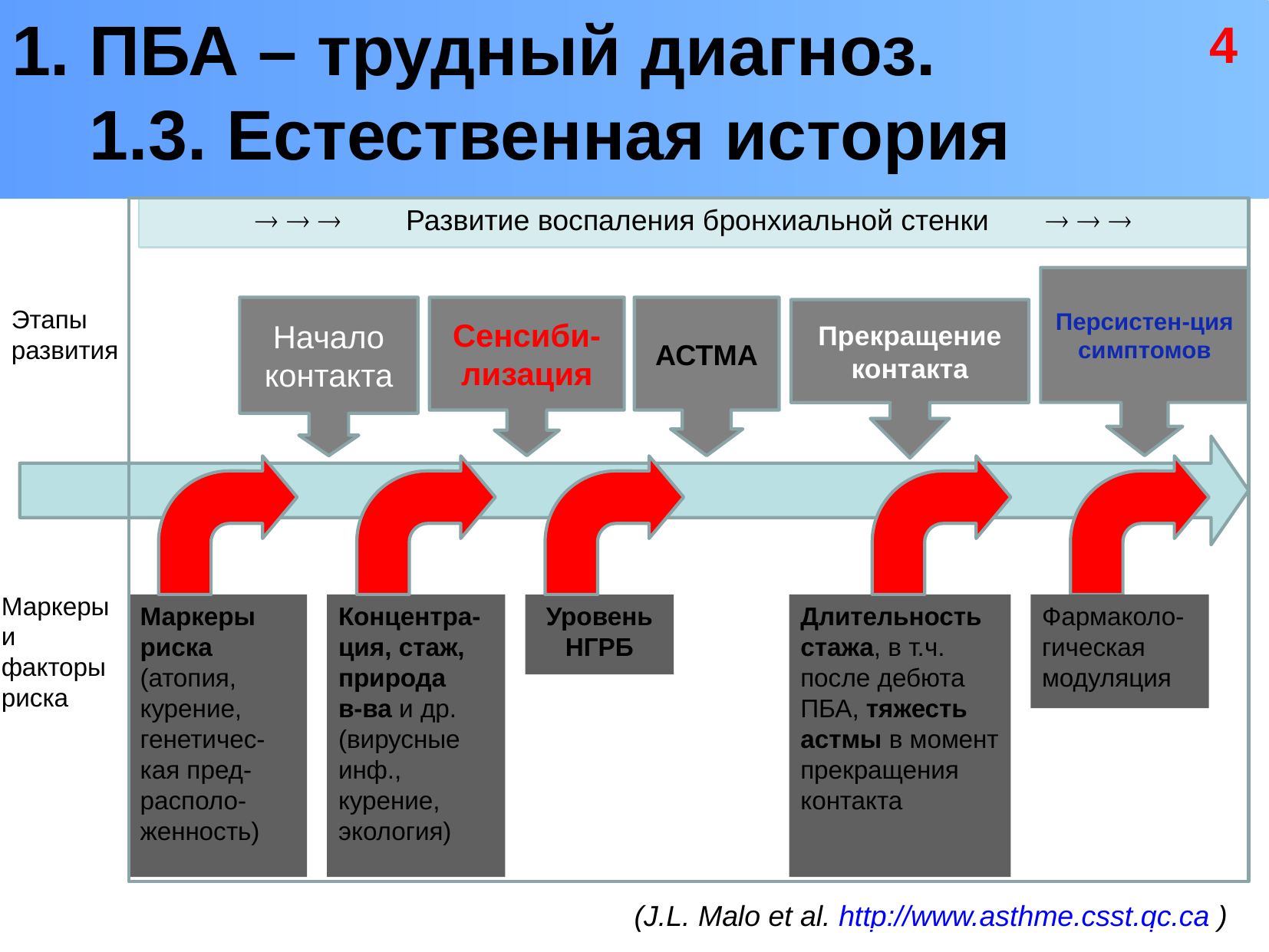

ПБА – трудный диагноз.
    1.3. Естественная история
4
→ → →        Развитие воспаления бронхиальной стенки       → → →

Персистен-ция симптомов
Этапы развития
Начало контакта
Сенсиби-лизация
АСТМА
Прекращение контакта

Маркеры
и факторы риска
Маркеры риска (атопия, курение, генетичес-кая пред-располо-женность)
Концентра-ция, стаж, природа
в-ва и др. (вирусные инф., курение, экология)
Уровень НГРБ
Длительность стажа, в т.ч. после дебюта ПБА, тяжесть астмы в момент прекращения контакта
Фармаколо-гическая модуляция
(J.L. Malo et al. http://www.asthme.csst.qc.ca )